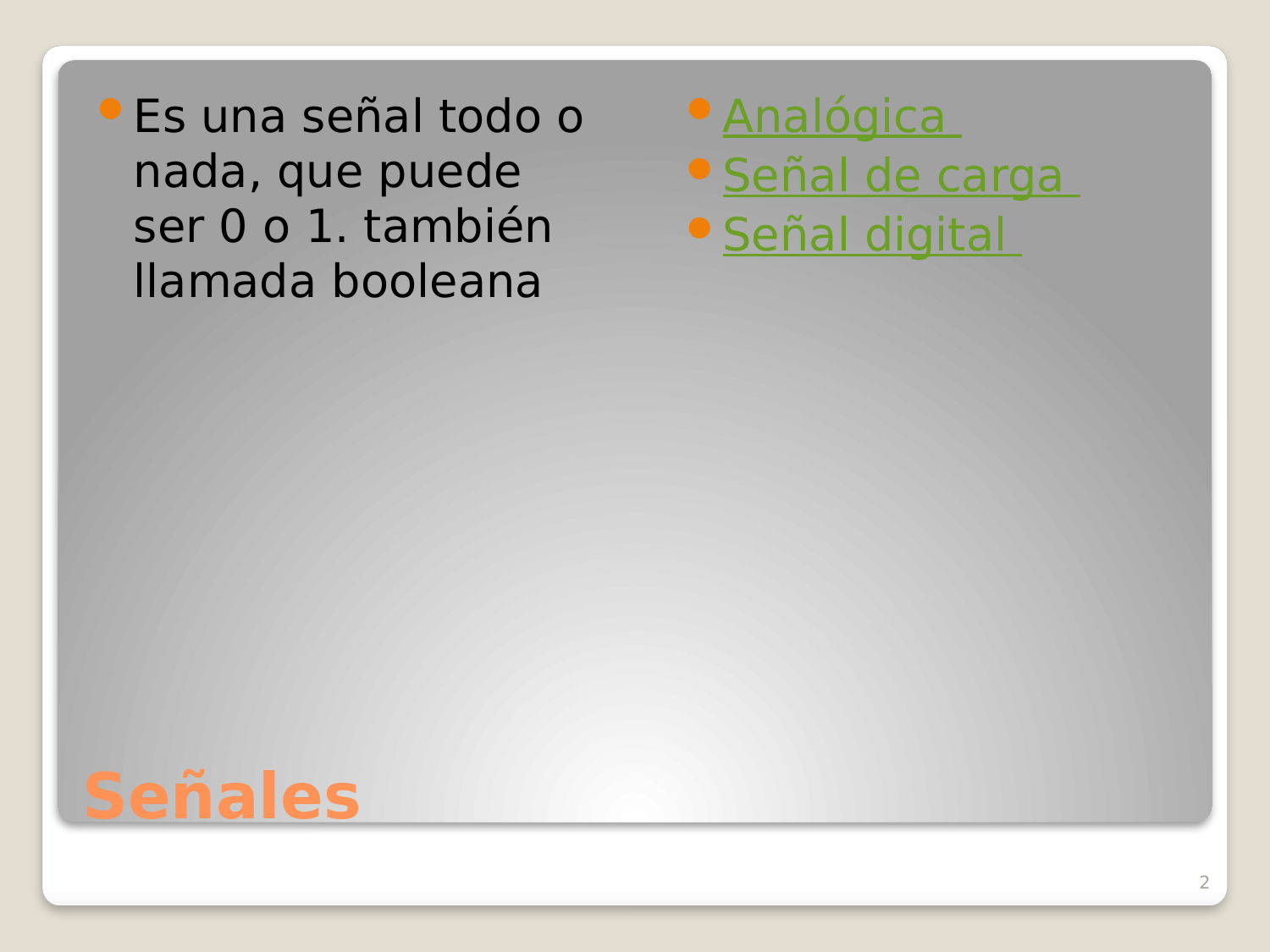

Es una señal todo o nada, que puede ser 0 o 1. también llamada booleana
Analógica
Señal de carga
Señal digital
# Señales
2